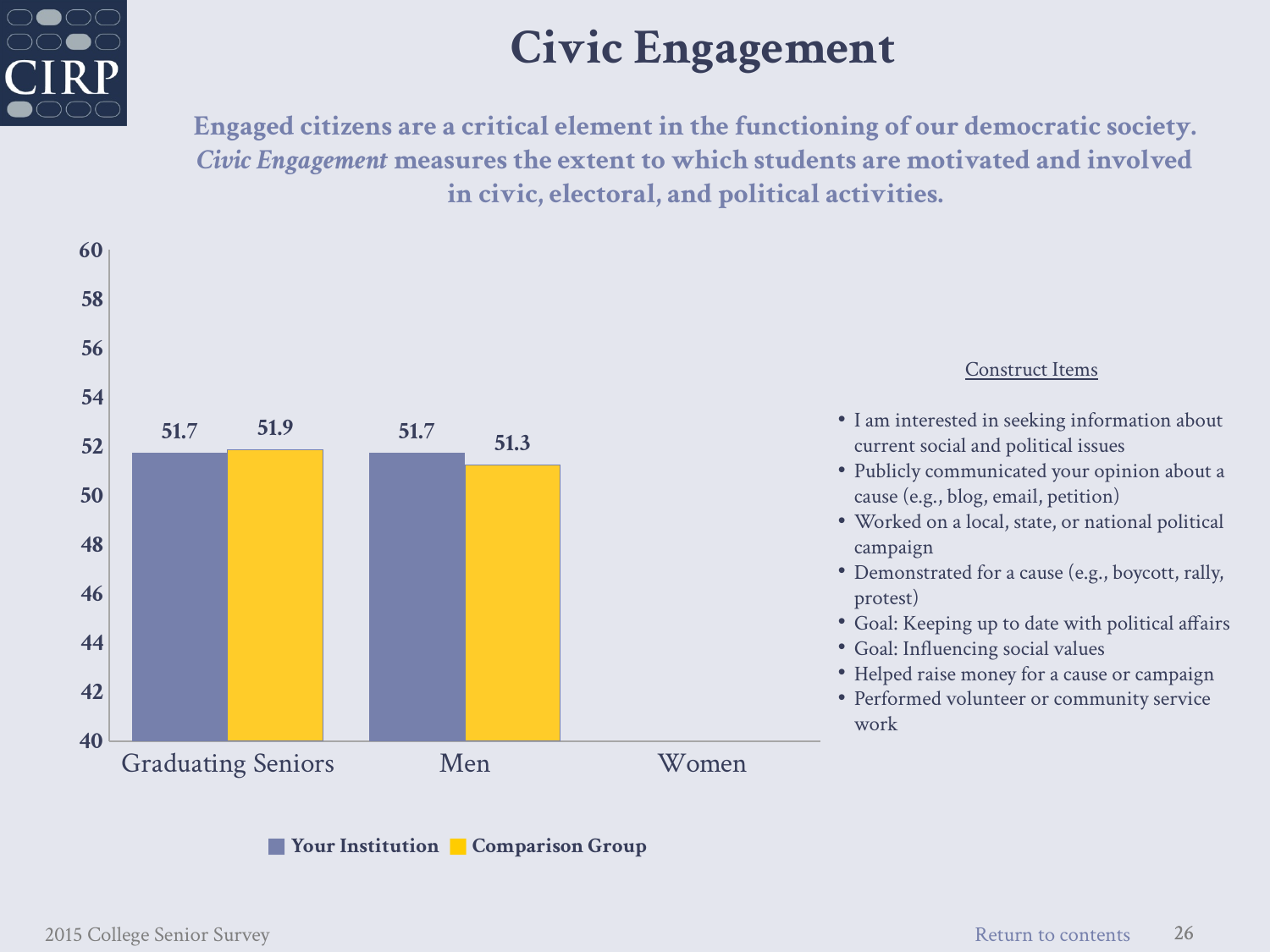

Civic Engagement
Engaged citizens are a critical element in the functioning of our democratic society.
Civic Engagement measures the extent to which students are motivated and involved
in civic, electoral, and political activities.

### Chart

| Category | Institution | Comparison |
|---|---|---|
| Graduating Seniors | 51.73 | 51.87 |
| Men | 51.73 | 51.25 |
| Women | 0.0 | 0.0 |
	Construct Items

I am interested in seeking information about current social and political issues
Publicly communicated your opinion about a cause (e.g., blog, email, petition)
Worked on a local, state, or national political campaign
Demonstrated for a cause (e.g., boycott, rally, protest)
Goal: Keeping up to date with political affairs
Goal: Influencing social values
Helped raise money for a cause or campaign
Performed volunteer or community service work
■ Your Institution  ■ Comparison Group
2015 College Senior Survey
26
26